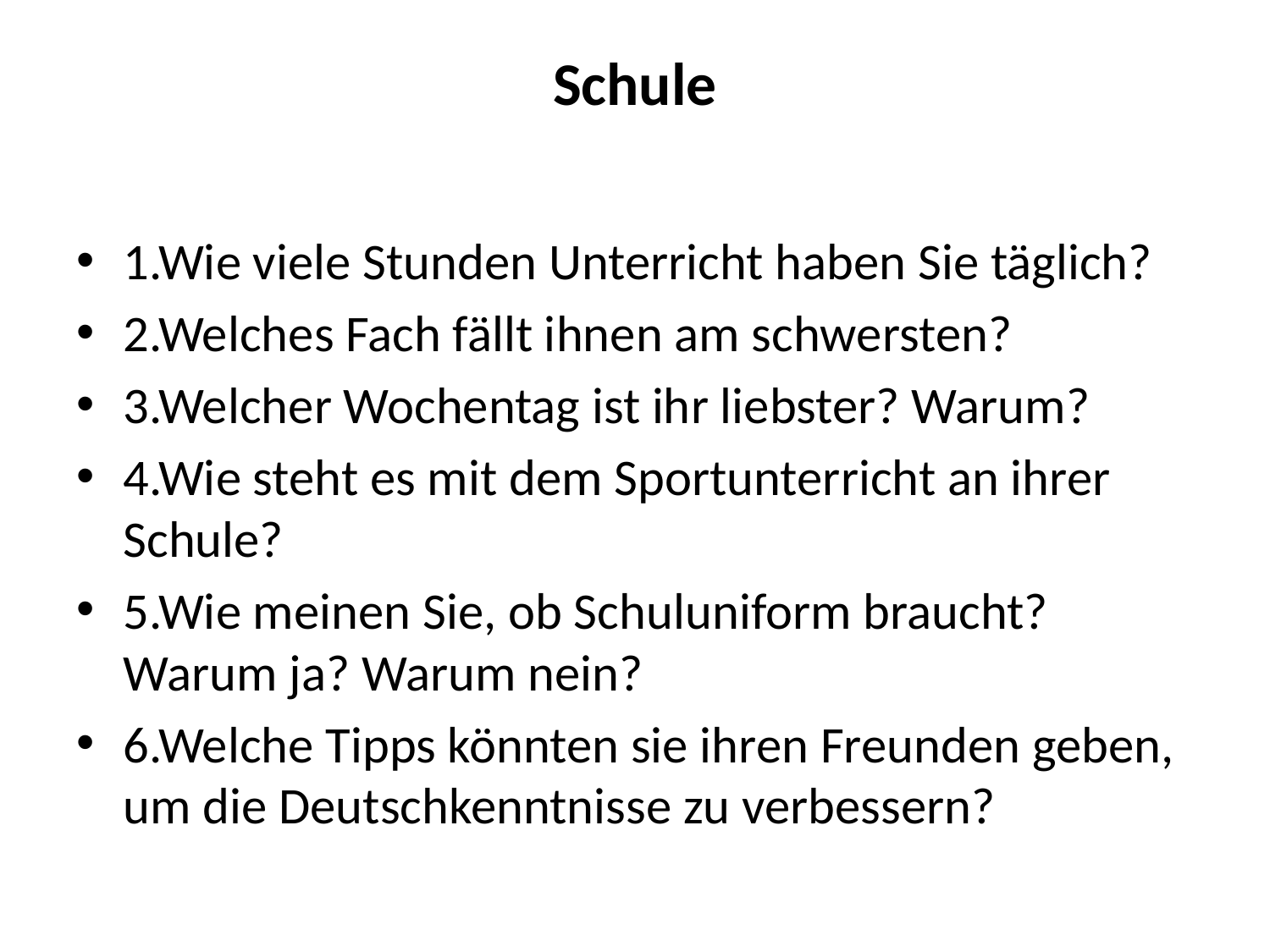

# Schule
1.Wie viele Stunden Unterricht haben Sie täglich?
2.Welches Fach fällt ihnen am schwersten?
3.Welcher Wochentag ist ihr liebster? Warum?
4.Wie steht es mit dem Sportunterricht an ihrer Schule?
5.Wie meinen Sie, ob Schuluniform braucht? Warum ja? Warum nein?
6.Welche Tipps könnten sie ihren Freunden geben, um die Deutschkenntnisse zu verbessern?